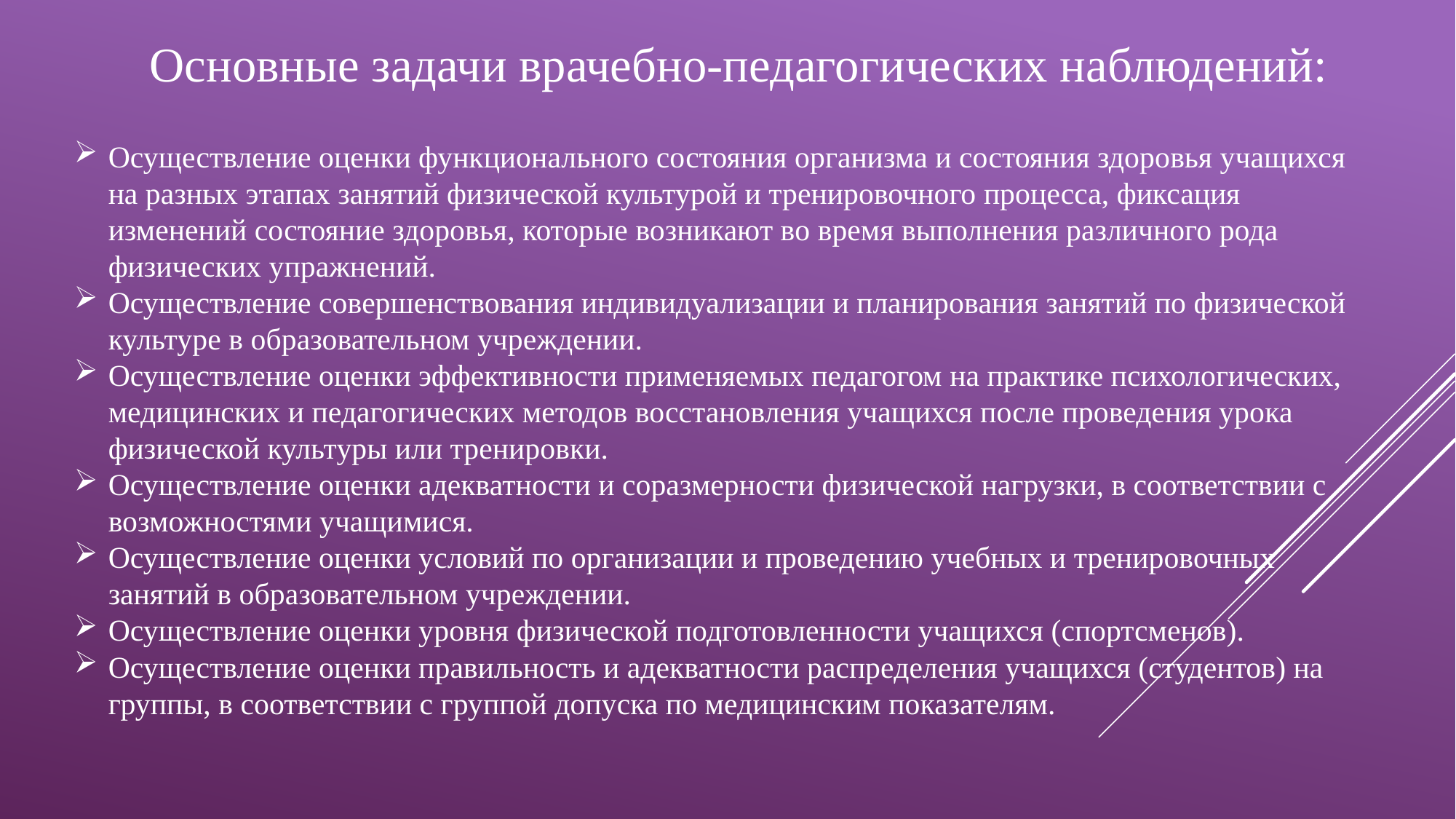

Основные задачи врачебно-педагогических наблюдений:
Осуществление оценки функционального состояния организма и состояния здоровья учащихся на разных этапах занятий физической культурой и тренировочного процесса, фиксация изменений состояние здоровья, которые возникают во время выполнения различного рода физических упражнений.
Осуществление совершенствования индивидуализации и планирования занятий по физической культуре в образовательном учреждении.
Осуществление оценки эффективности применяемых педагогом на практике психологических, медицинских и педагогических методов восстановления учащихся после проведения урока физической культуры или тренировки.
Осуществление оценки адекватности и соразмерности физической нагрузки, в соответствии с возможностями учащимися.
Осуществление оценки условий по организации и проведению учебных и тренировочных занятий в образовательном учреждении.
Осуществление оценки уровня физической подготовленности учащихся (спортсменов).
Осуществление оценки правильность и адекватности распределения учащихся (студентов) на группы, в соответствии с группой допуска по медицинским показателям.